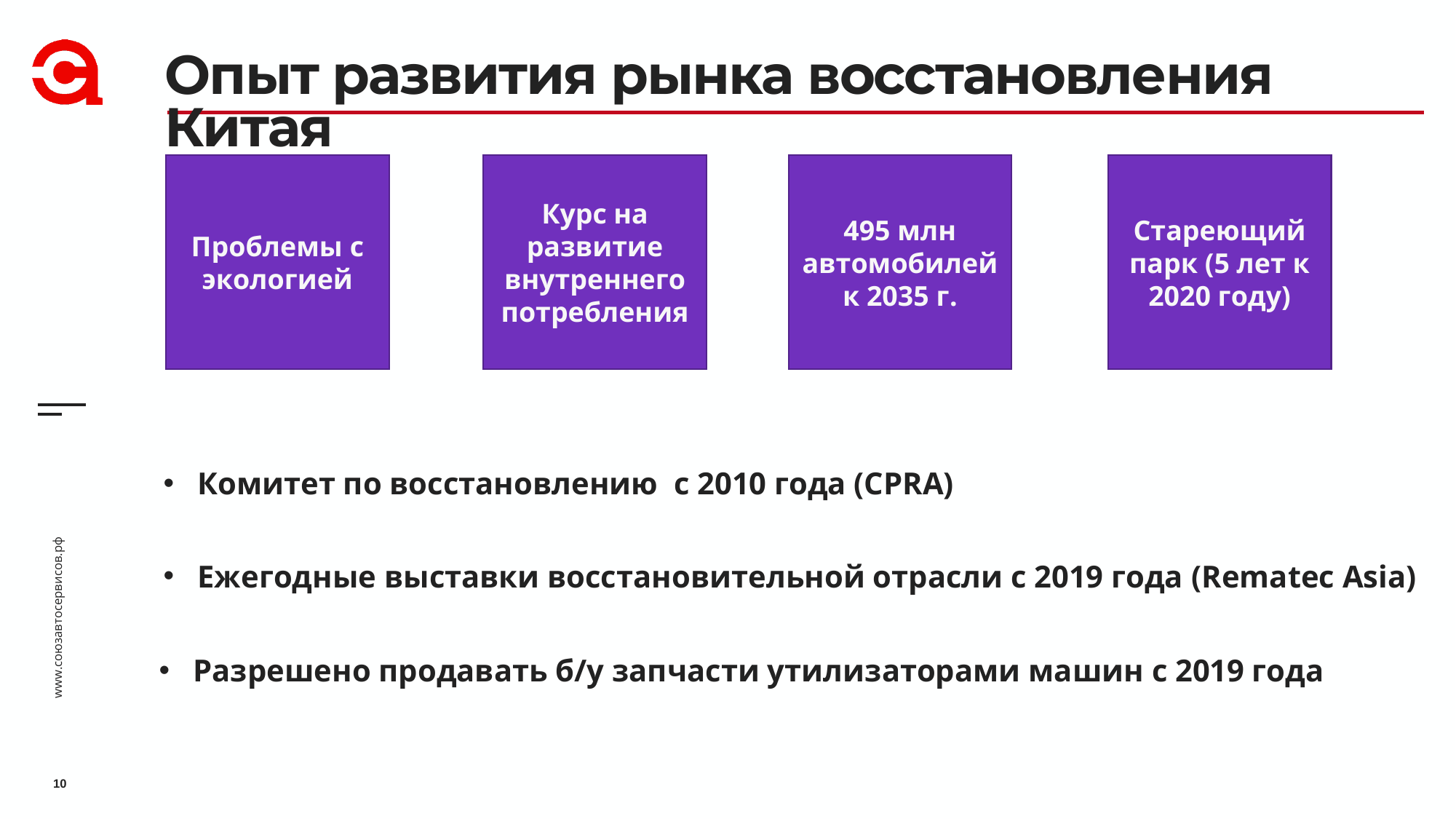

# Опыт развития рынка восстановления Китая
Проблемы с экологией
Курс на развитие внутреннего потребления
495 млн автомобилей к 2035 г.
Стареющий парк (5 лет к 2020 году)
Комитет по восстановлению  с 2010 года (CPRA)
Ежегодные выставки восстановительной отрасли с 2019 года (Rematec Asia)
Разрешено продавать б/у запчасти утилизаторами машин с 2019 года